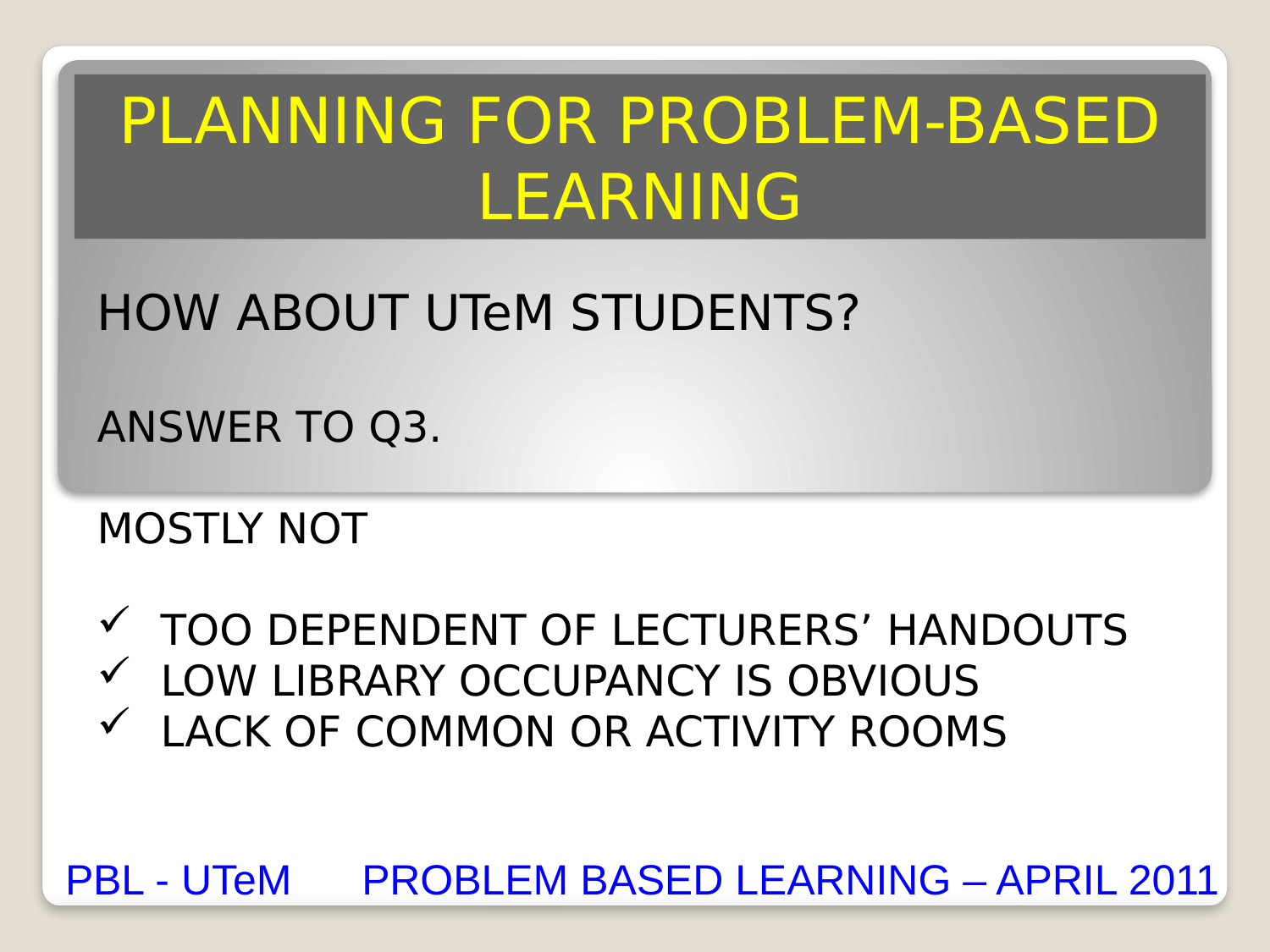

PLANNING FOR PROBLEM-BASED LEARNING
HOW ABOUT UTeM STUDENTS?

ANSWER TO Q3.

MOSTLY NOT

TOO DEPENDENT OF LECTURERS’ HANDOUTS
LOW LIBRARY OCCUPANCY IS OBVIOUS
LACK OF COMMON OR ACTIVITY ROOMS
PBL - UTeM
PROBLEM BASED LEARNING – APRIL 2011